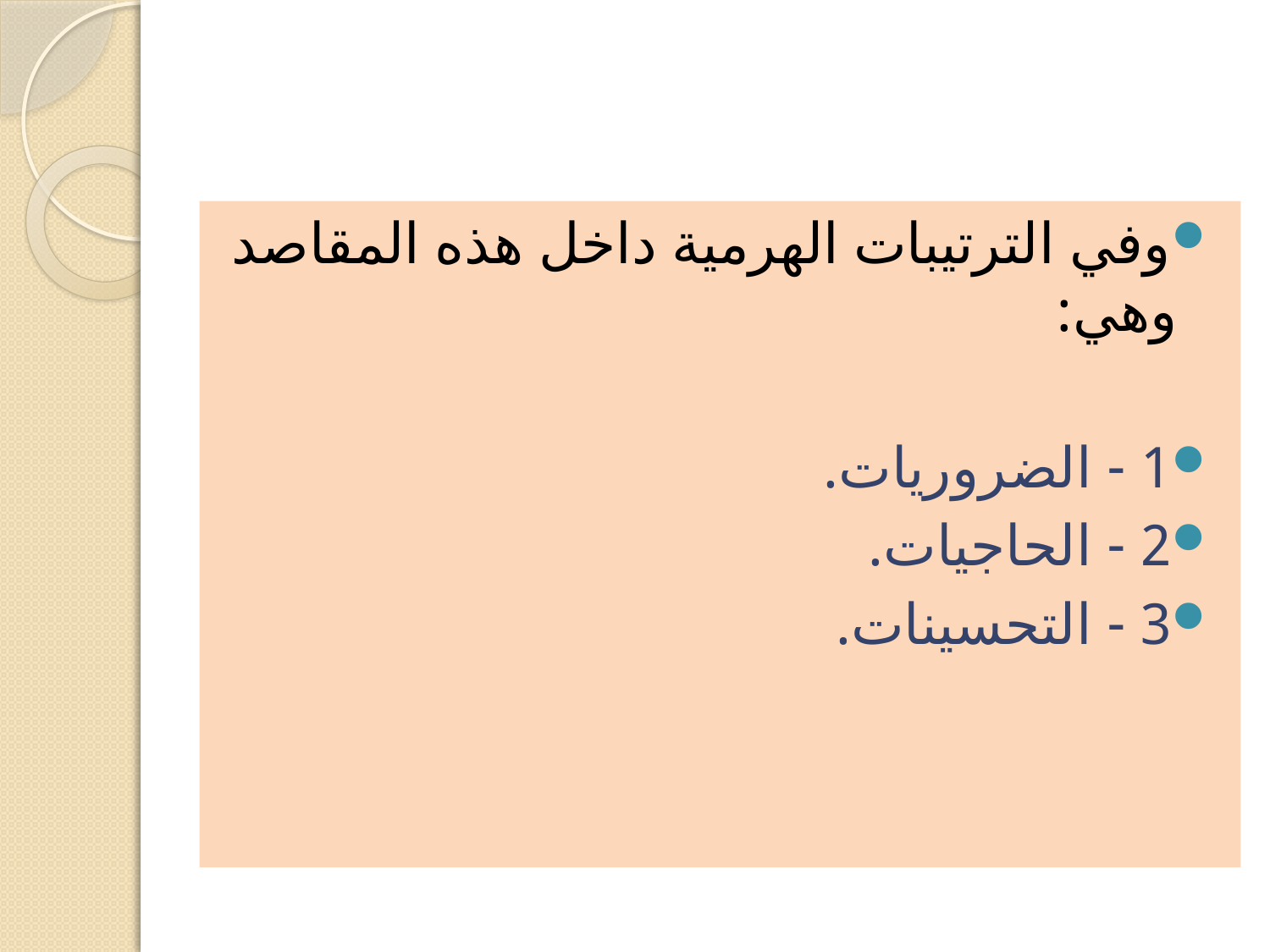

وفي الترتيبات الهرمية داخل هذه المقاصد وهي:

1 - الضروريات.
2 - الحاجيات.
3 - التحسينات.